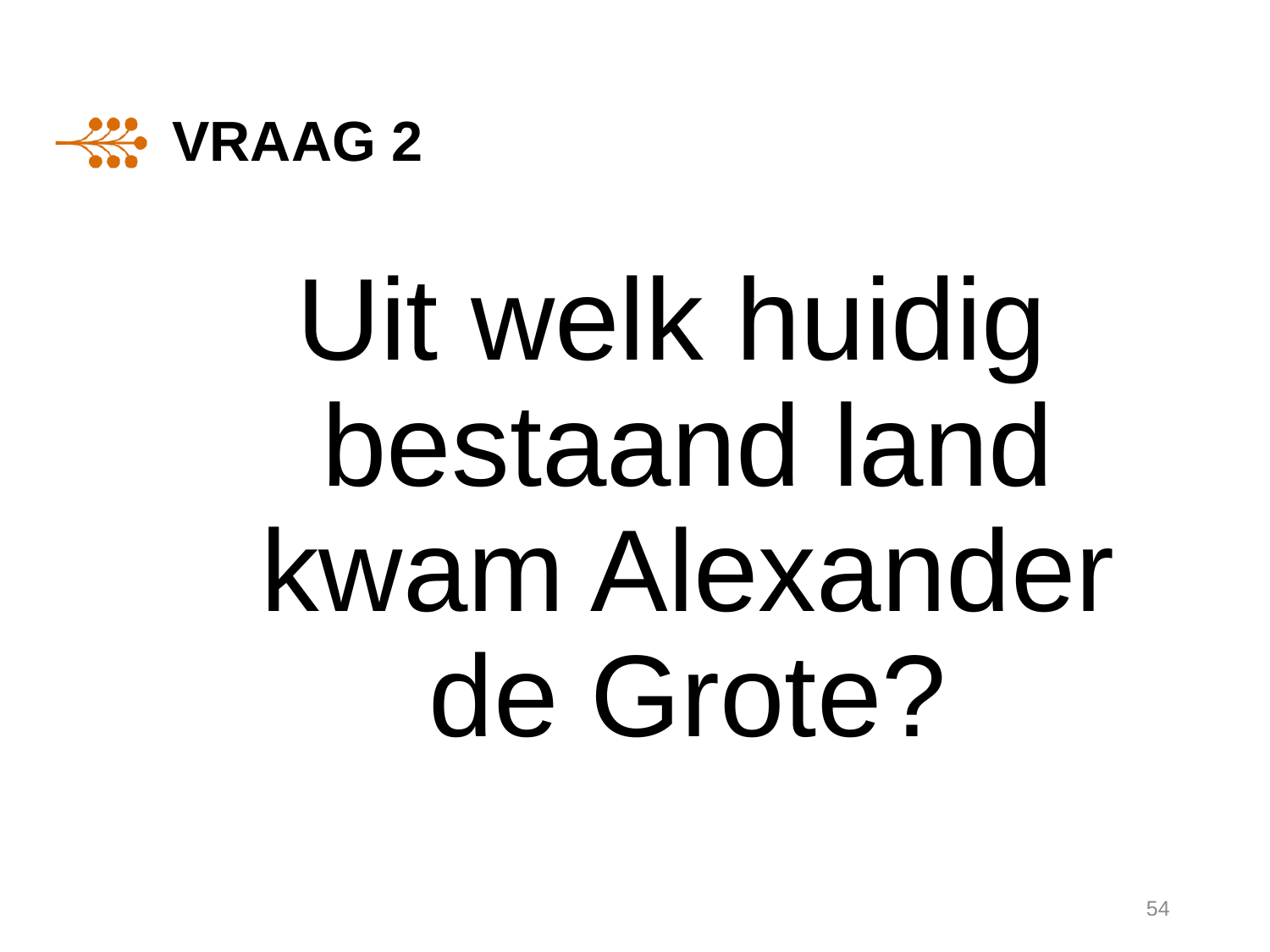

# Vraag 2
Uit welk huidig bestaand land kwam Alexander de Grote?
54